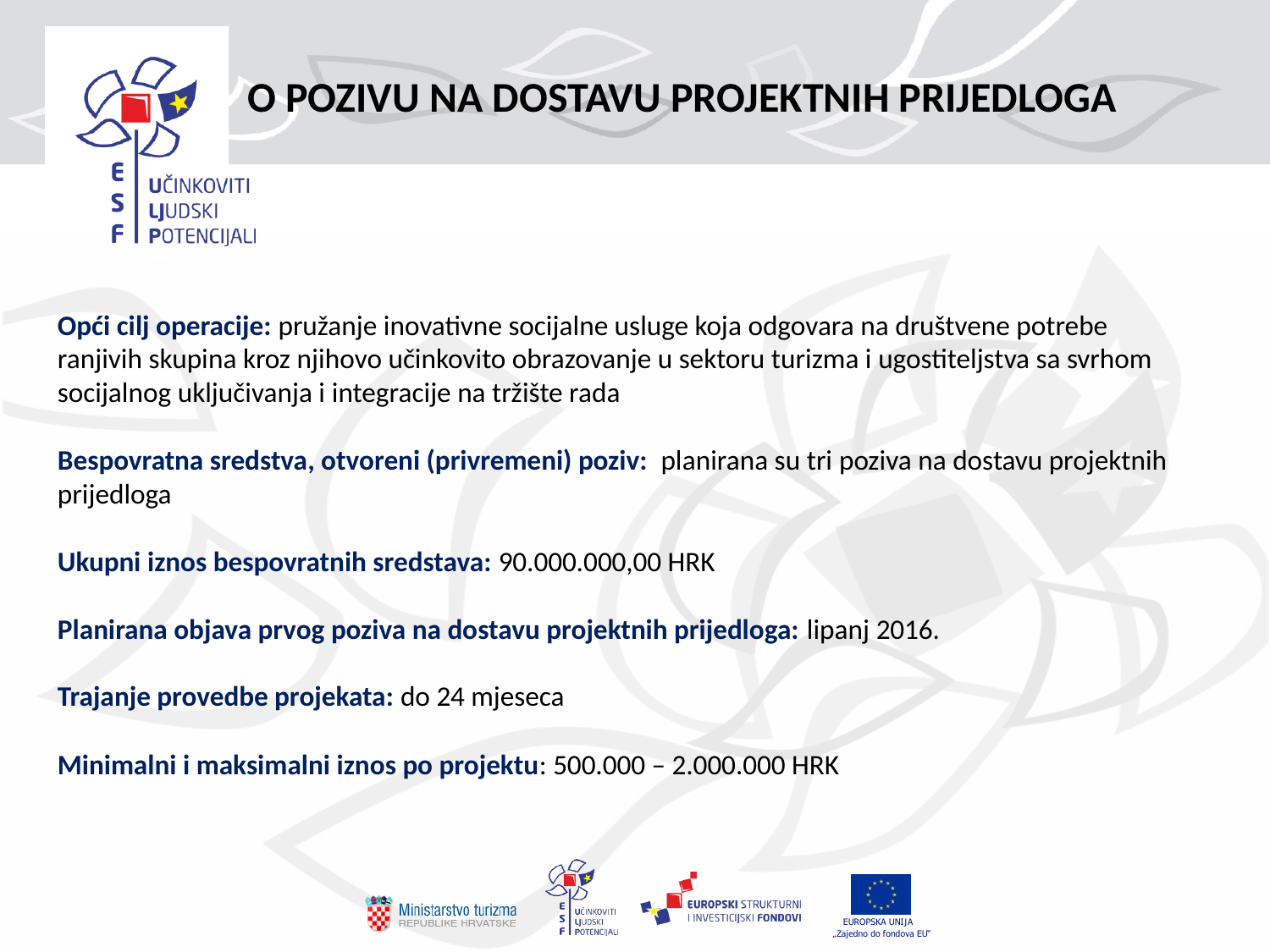

O POZIVU NA DOSTAVU PROJEKTNIH PRIJEDLOGA

Opći cilj operacije: pružanje inovativne socijalne usluge koja odgovara na društvene potrebe ranjivih skupina kroz njihovo učinkovito obrazovanje u sektoru turizma i ugostiteljstva sa svrhom socijalnog uključivanja i integracije na tržište rada

Bespovratna sredstva, otvoreni (privremeni) poziv:  planirana su tri poziva na dostavu projektnih prijedloga

Ukupni iznos bespovratnih sredstava: 90.000.000,00 HRK

Planirana objava prvog poziva na dostavu projektnih prijedloga: lipanj 2016.

Trajanje provedbe projekata: do 24 mjeseca

Minimalni i maksimalni iznos po projektu: 500.000 – 2.000.000 HRK